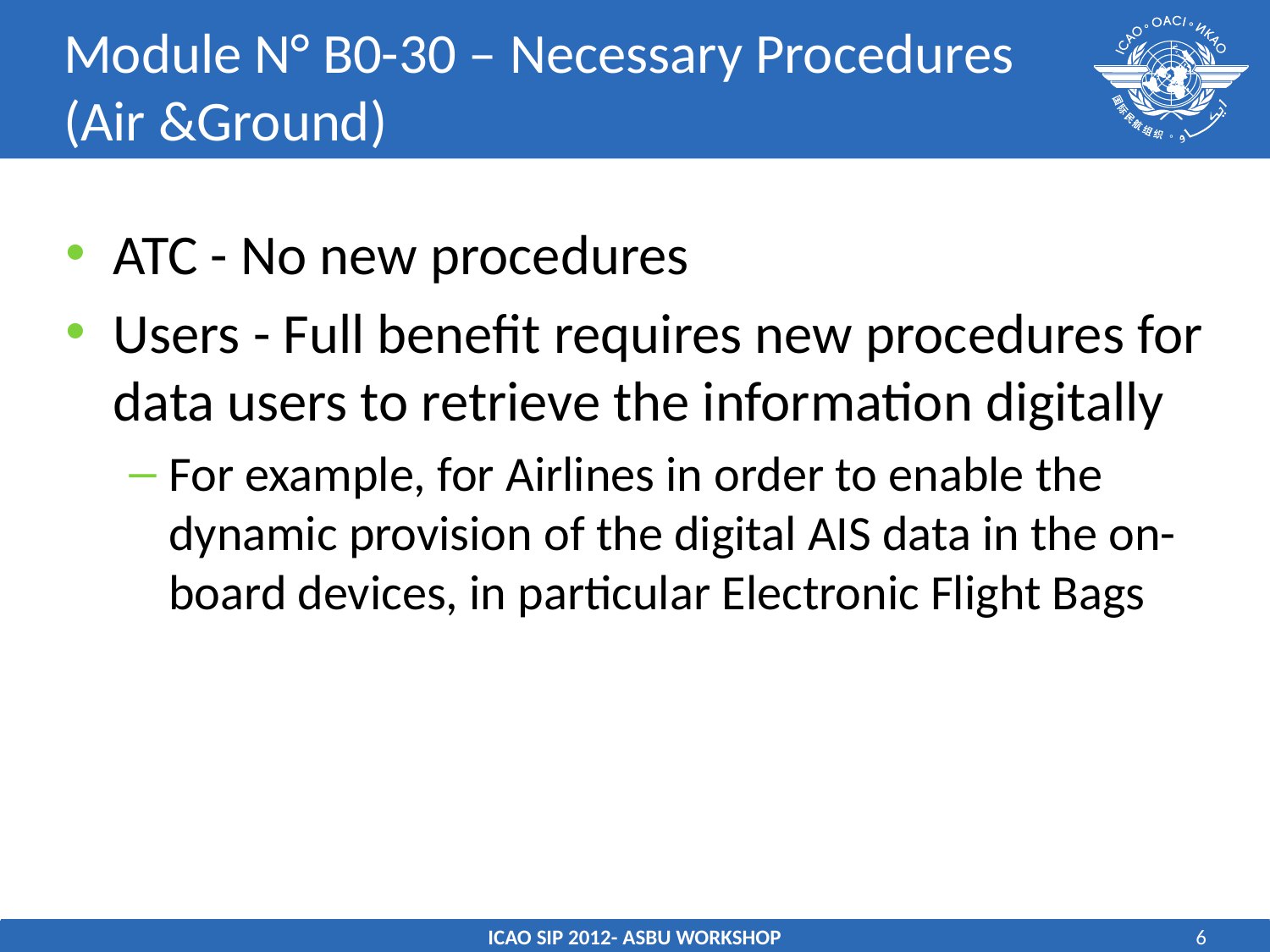

# Module N° B0-30 – Necessary Procedures (Air &Ground)
ATC - No new procedures
Users - Full benefit requires new procedures for data users to retrieve the information digitally
For example, for Airlines in order to enable the dynamic provision of the digital AIS data in the on-board devices, in particular Electronic Flight Bags

ICAO SIP 2012- ASBU WORKSHOP
6